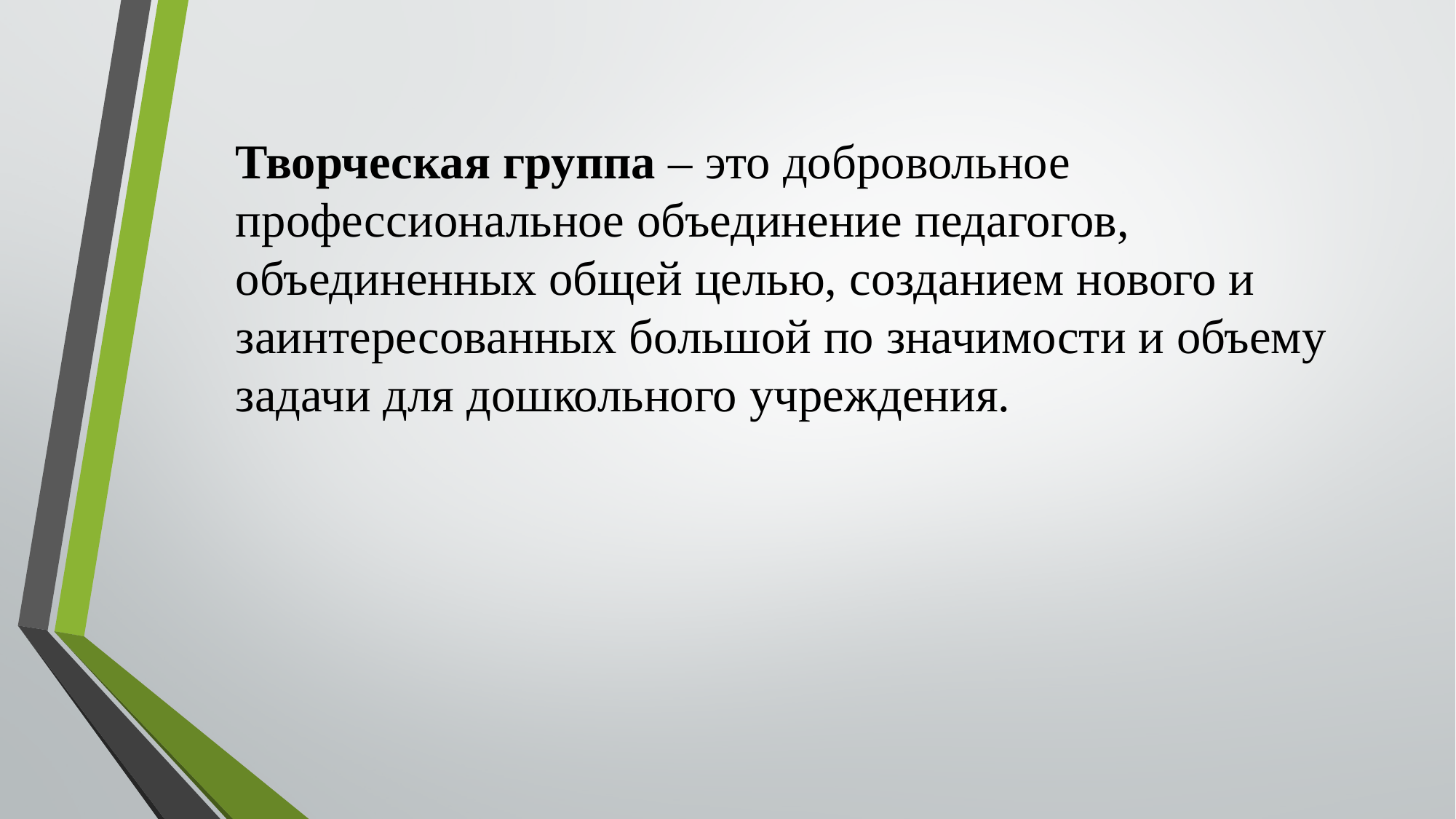

Творческая группа – это добровольное профессиональное объединение педагогов, объединенных общей целью, созданием нового и заинтересованных большой по значимости и объему задачи для дошкольного учреждения.